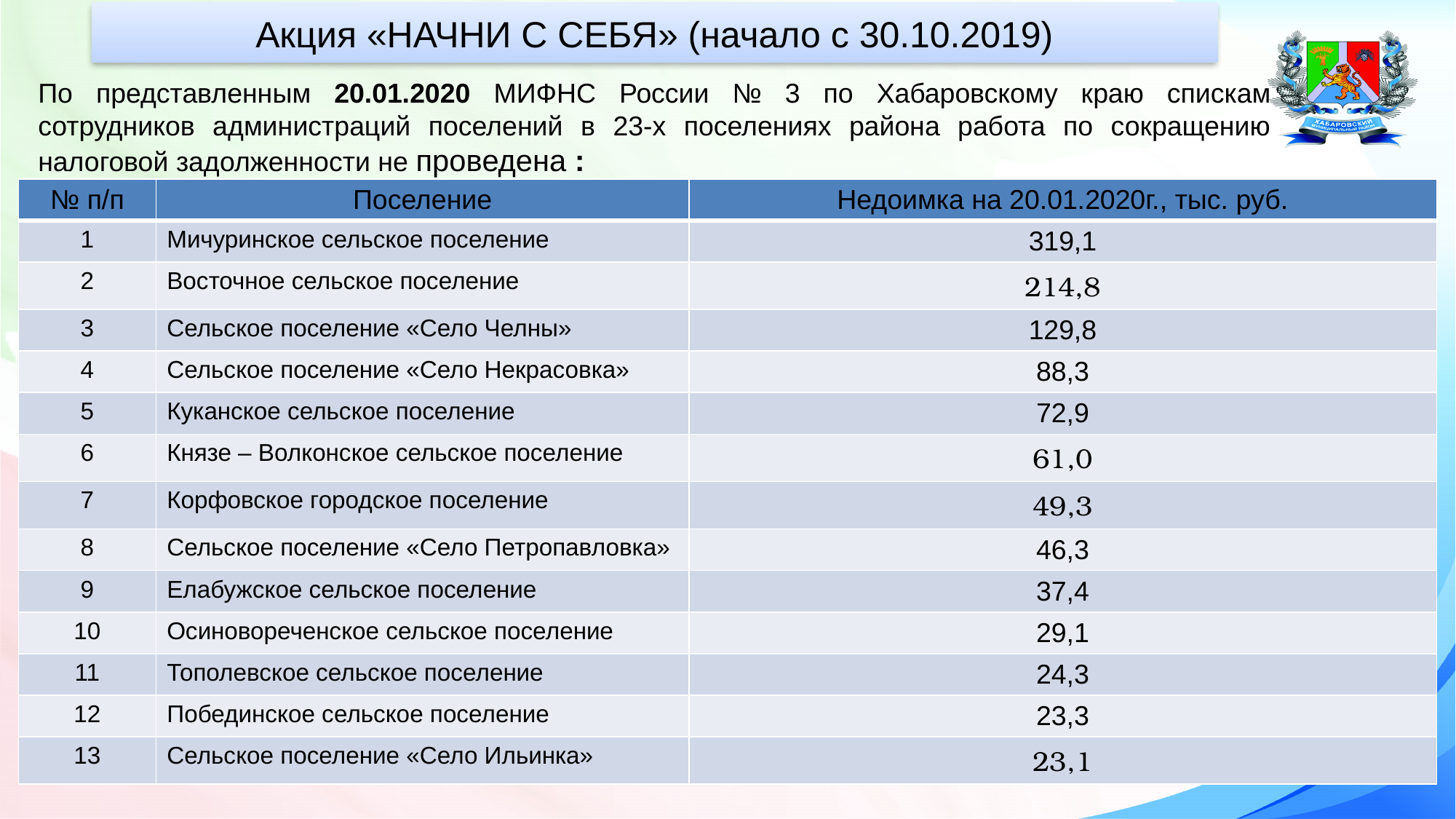

# Акция «НАЧНИ С СЕБЯ» (начало с 30.10.2019)
По представленным 20.01.2020 МИФНС России № 3 по Хабаровскому краю спискам сотрудников администраций поселений в 23-х поселениях района работа по сокращению налоговой задолженности не проведена :
| № п/п | Поселение | Недоимка на 20.01.2020г., тыс. руб. |
| --- | --- | --- |
| 1 | Мичуринское сельское поселение | 319,1 |
| 2 | Восточное сельское поселение | 214,8 |
| 3 | Сельское поселение «Село Челны» | 129,8 |
| 4 | Сельское поселение «Село Некрасовка» | 88,3 |
| 5 | Куканское сельское поселение | 72,9 |
| 6 | Князе – Волконское сельское поселение | 61,0 |
| 7 | Корфовское городское поселение | 49,3 |
| 8 | Сельское поселение «Село Петропавловка» | 46,3 |
| 9 | Елабужское сельское поселение | 37,4 |
| 10 | Осиновореченское сельское поселение | 29,1 |
| 11 | Тополевское сельское поселение | 24,3 |
| 12 | Побединское сельское поселение | 23,3 |
| 13 | Сельское поселение «Село Ильинка» | 23,1 |